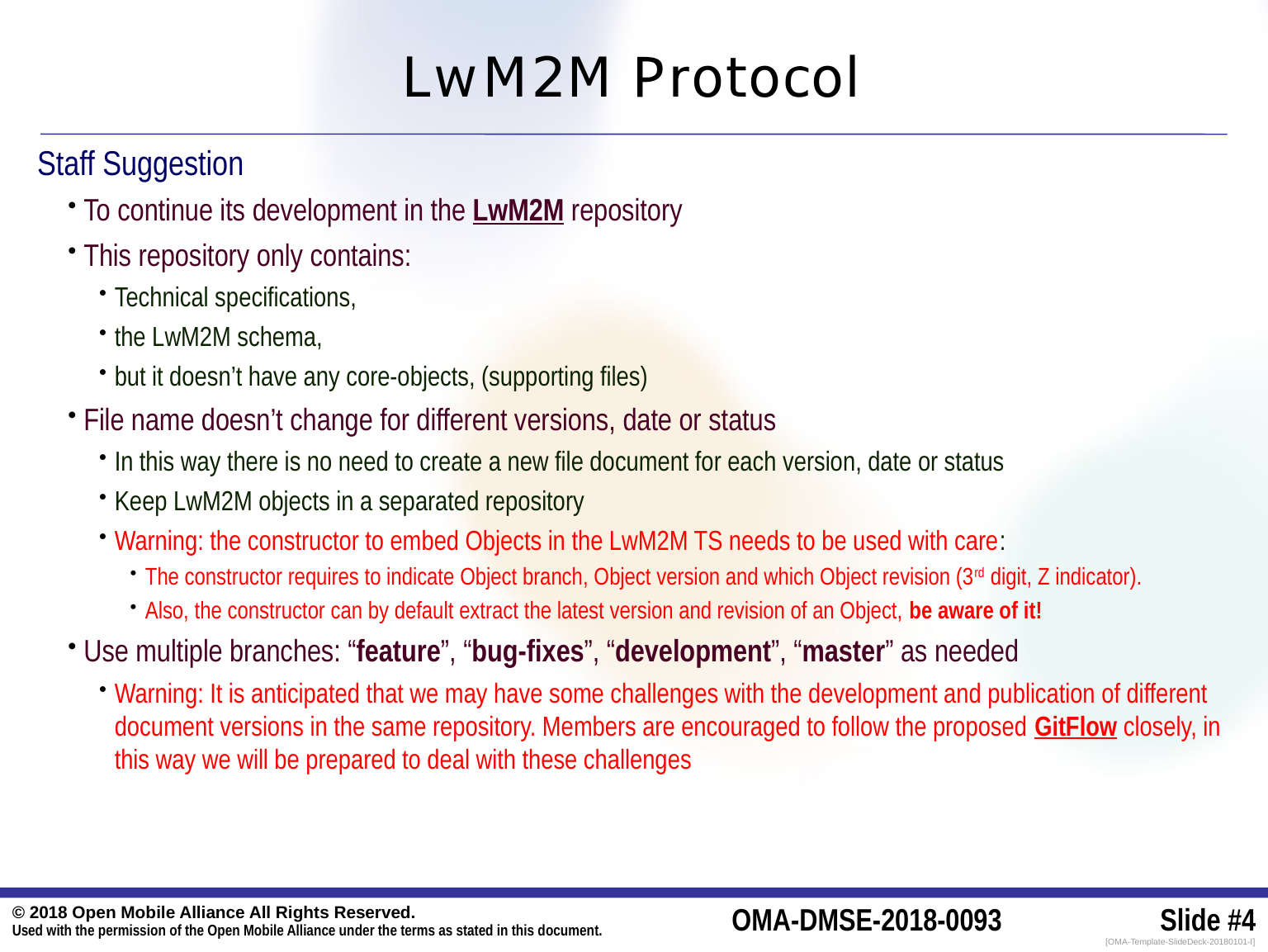

# LwM2M Protocol
Staff Suggestion
To continue its development in the LwM2M repository
This repository only contains:
Technical specifications,
the LwM2M schema,
but it doesn’t have any core-objects, (supporting files)
File name doesn’t change for different versions, date or status
In this way there is no need to create a new file document for each version, date or status
Keep LwM2M objects in a separated repository
Warning: the constructor to embed Objects in the LwM2M TS needs to be used with care:
The constructor requires to indicate Object branch, Object version and which Object revision (3rd digit, Z indicator).
Also, the constructor can by default extract the latest version and revision of an Object, be aware of it!
Use multiple branches: “feature”, “bug-fixes”, “development”, “master” as needed
Warning: It is anticipated that we may have some challenges with the development and publication of different document versions in the same repository. Members are encouraged to follow the proposed GitFlow closely, in this way we will be prepared to deal with these challenges